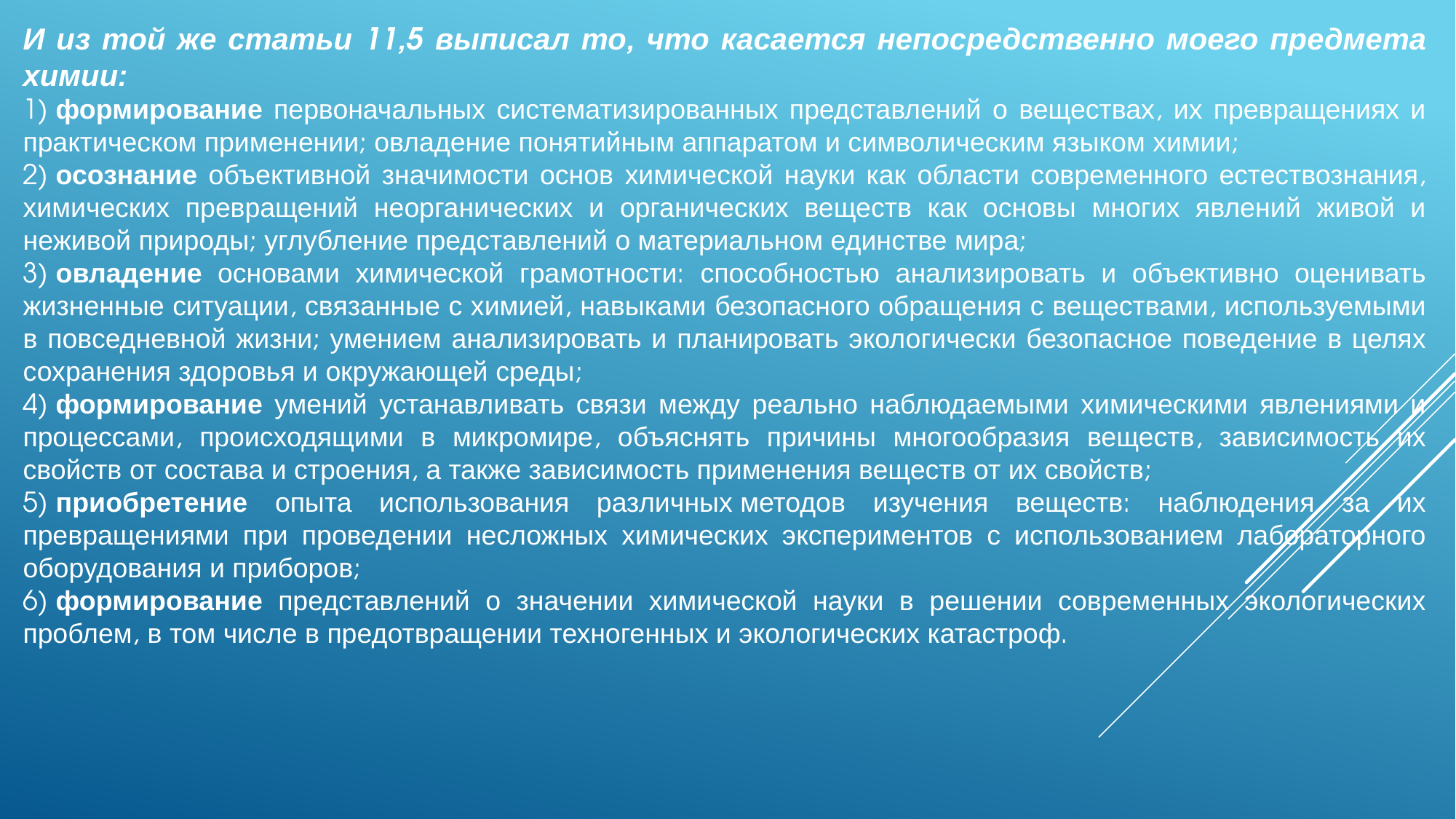

И из той же статьи 11,5 выписал то, что касается непосредственно моего предмета химии:
1) формирование первоначальных систематизированных представлений о веществах, их превращениях и практическом применении; овладение понятийным аппаратом и символическим языком химии;
2) осознание объективной значимости основ химической науки как области современного естествознания, химических превращений неорганических и органических веществ как основы многих явлений живой и неживой природы; углубление представлений о материальном единстве мира;
3) овладение основами химической грамотности: способностью анализировать и объективно оценивать жизненные ситуации, связанные с химией, навыками безопасного обращения с веществами, используемыми в повседневной жизни; умением анализировать и планировать экологически безопасное поведение в целях сохранения здоровья и окружающей среды;
4) формирование умений устанавливать связи между реально наблюдаемыми химическими явлениями и процессами, происходящими в микромире, объяснять причины многообразия веществ, зависимость их свойств от состава и строения, а также зависимость применения веществ от их свойств;
5) приобретение опыта использования различных методов изучения веществ: наблюдения за их превращениями при проведении несложных химических экспериментов с использованием лабораторного оборудования и приборов;
6) формирование представлений о значении химической науки в решении современных экологических проблем, в том числе в предотвращении техногенных и экологических катастроф.